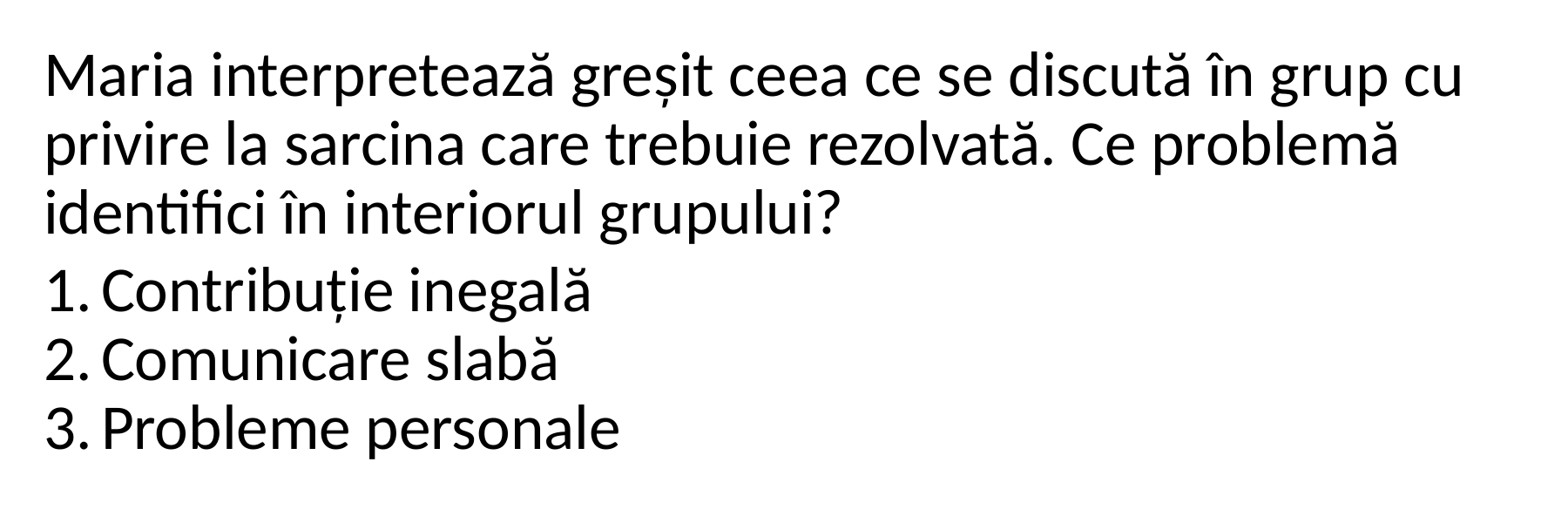

Maria interpretează greșit ceea ce se discută în grup cu privire la sarcina care trebuie rezolvată. Ce problemă identifici în interiorul grupului?
Contribuție inegală
Comunicare slabă
Probleme personale